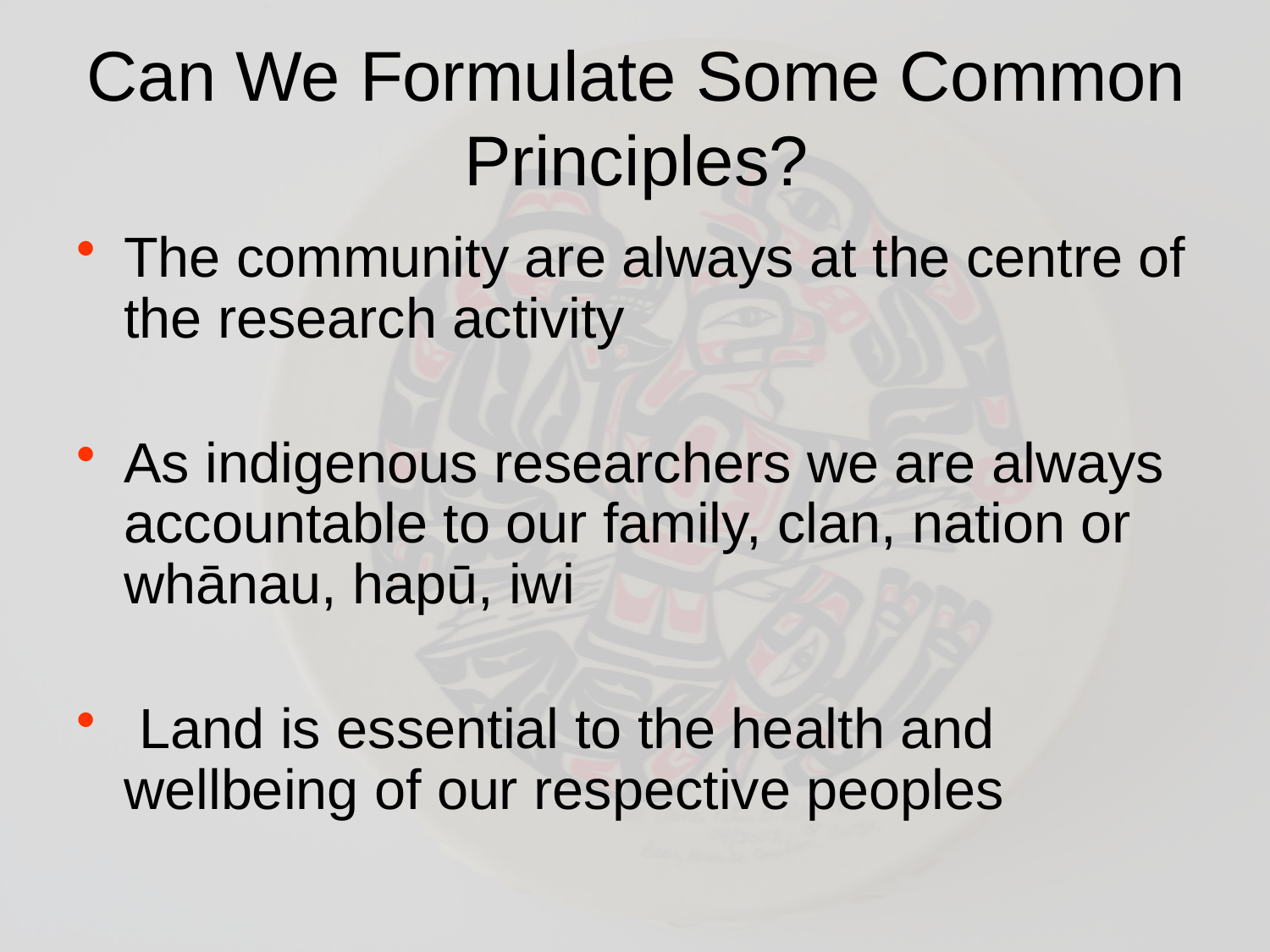

# Can We Formulate Some Common Principles?
The community are always at the centre of the research activity

As indigenous researchers we are always accountable to our family, clan, nation or whānau, hapū, iwi

 Land is essential to the health and wellbeing of our respective peoples